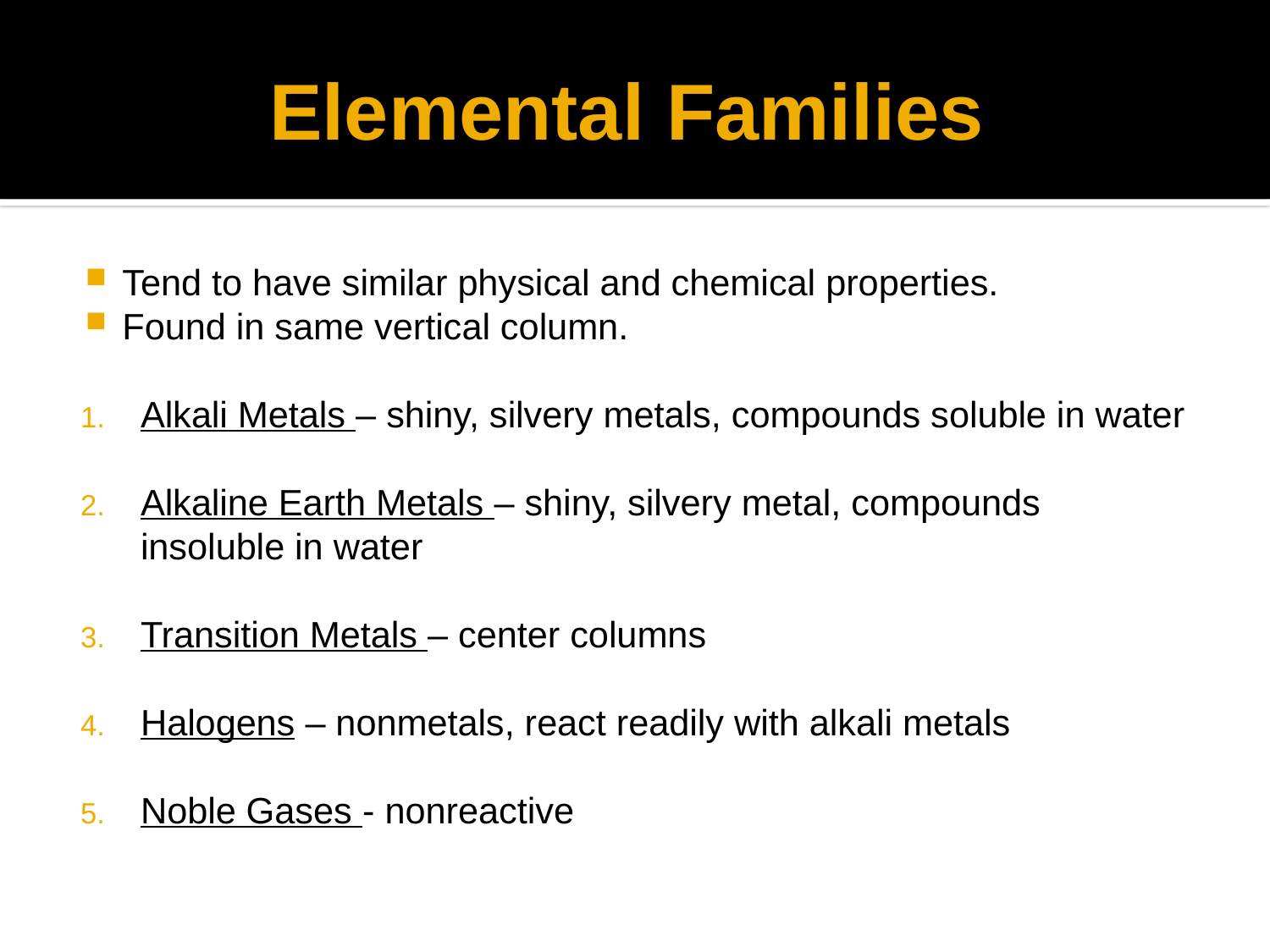

# Elemental Families
Tend to have similar physical and chemical properties.
Found in same vertical column.

Alkali Metals – shiny, silvery metals, compounds soluble in water

Alkaline Earth Metals – shiny, silvery metal, compounds insoluble in water

Transition Metals – center columns

Halogens – nonmetals, react readily with alkali metals

Noble Gases - nonreactive